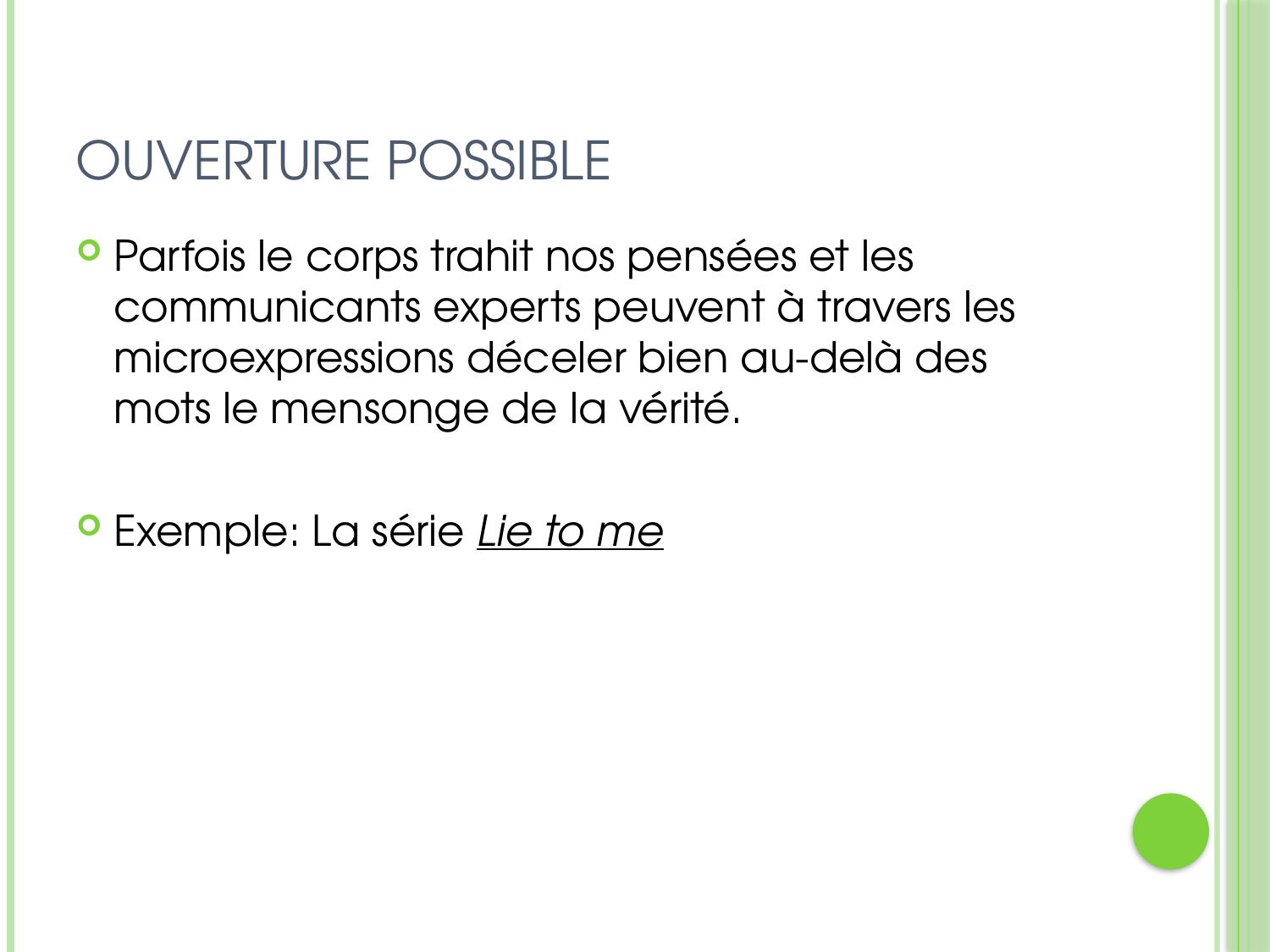

# Ouverture possible
Parfois le corps trahit nos pensées et les communicants experts peuvent à travers les microexpressions déceler bien au-delà des mots le mensonge de la vérité.

Exemple: La série Lie to me